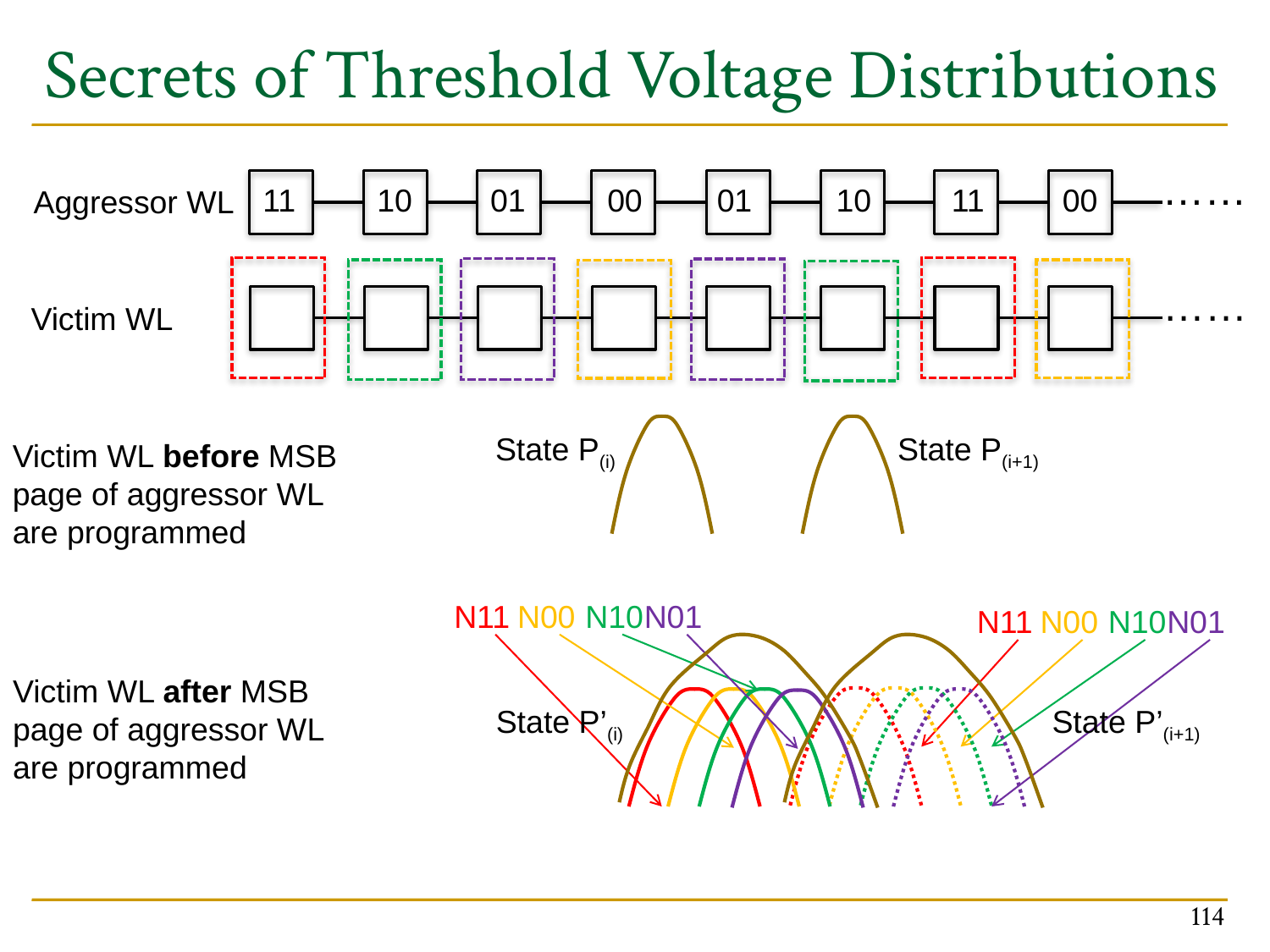

# Secrets of Threshold Voltage Distributions
……

11
10
01
00
01
10
11
00
Aggressor WL

……

Victim WL

State P(i)
State P(i+1)
Victim WL before MSB page of aggressor WL are programmed
N11
N11

N00
N00

N10
N10

N01
N01

Victim WL after MSB page of aggressor WL are programmed
State P’(i)
State P’(i+1)
114